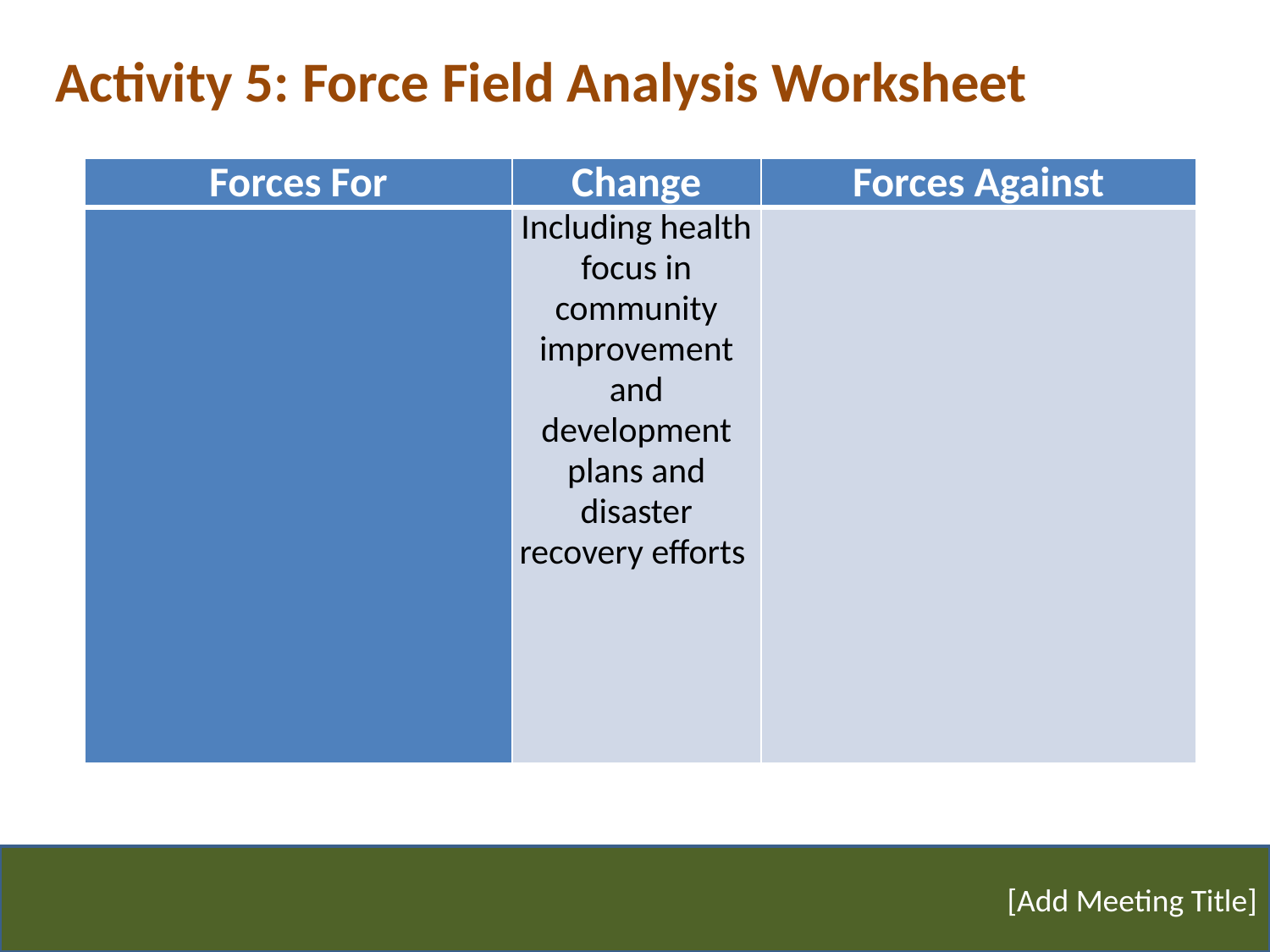

# Activity 5: Force Field Analysis Worksheet
| Forces For | Change | Forces Against |
| --- | --- | --- |
|  | Including health focus in community improvement and development plans and disaster recovery efforts |  |
[Add Meeting Title]